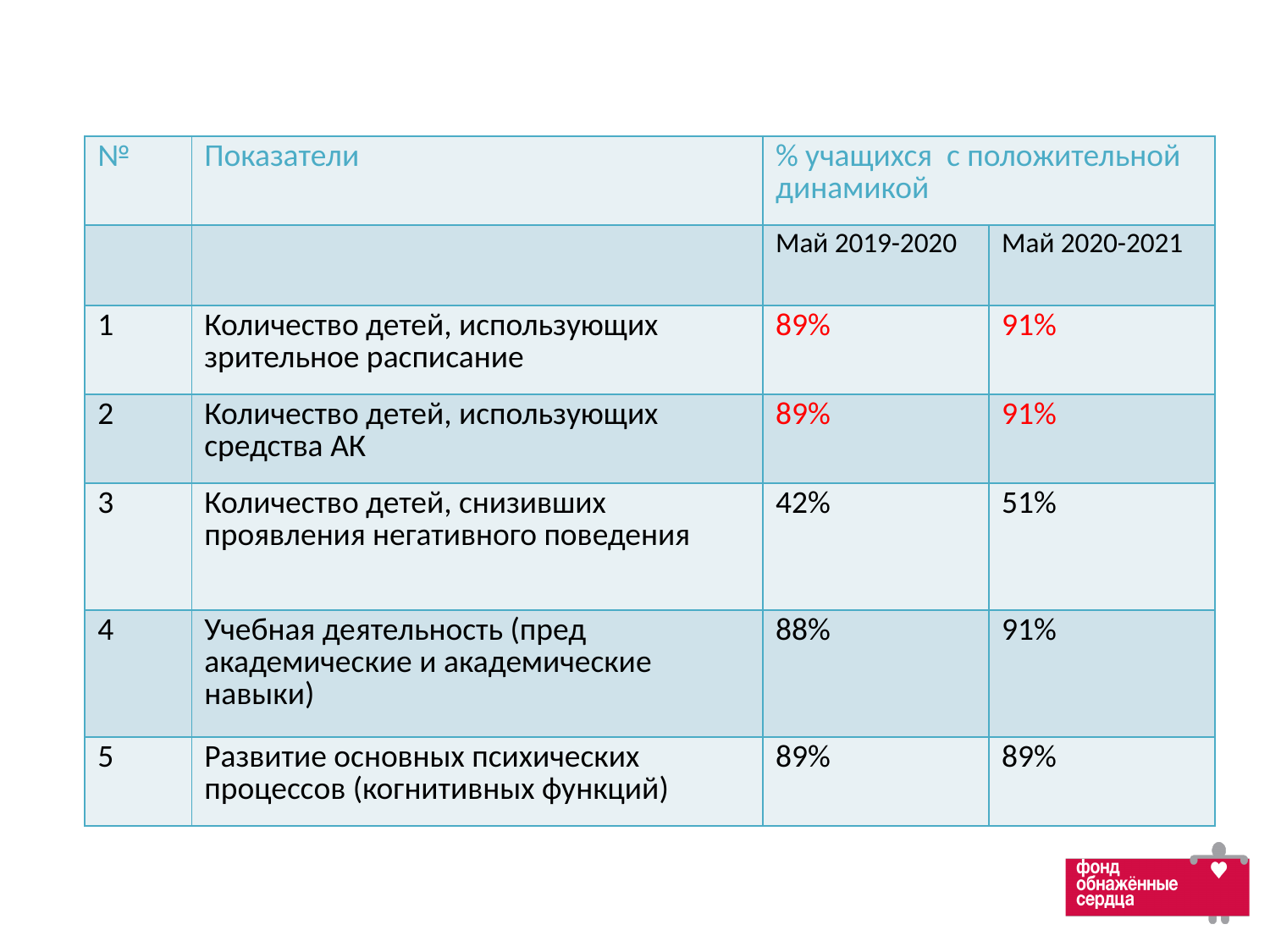

| № | Показатели | % учащихся с положительной динамикой |  |
| --- | --- | --- | --- |
|  |  | Май 2019-2020 | Май 2020-2021 |
| 1 | Количество детей, использующих зрительное расписание | 89% | 91% |
| 2 | Количество детей, использующих средства АК | 89% | 91% |
| 3 | Количество детей, снизивших проявления негативного поведения | 42% | 51% |
| 4 | Учебная деятельность (пред академические и академические навыки) | 88% | 91% |
| 5 | Развитие основных психических процессов (когнитивных функций) | 89% | 89% |